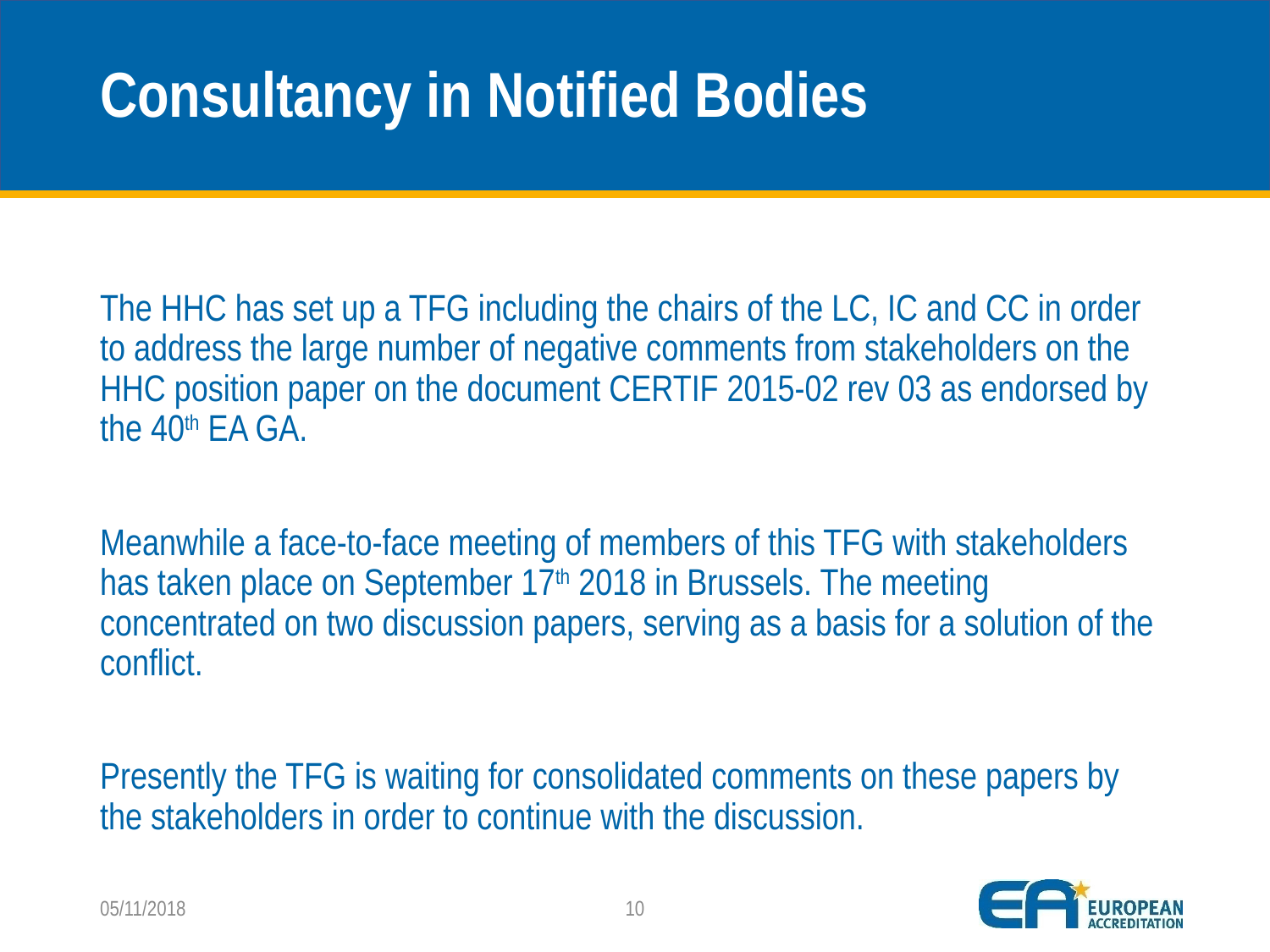

# Consultancy in Notified Bodies

The HHC has set up a TFG including the chairs of the LC, IC and CC in order to address the large number of negative comments from stakeholders on the HHC position paper on the document CERTIF 2015-02 rev 03 as endorsed by the 40th EA GA.

Meanwhile a face-to-face meeting of members of this TFG with stakeholders has taken place on September 17th 2018 in Brussels. The meeting concentrated on two discussion papers, serving as a basis for a solution of the conflict.

Presently the TFG is waiting for consolidated comments on these papers by the stakeholders in order to continue with the discussion.

05/11/2018
10